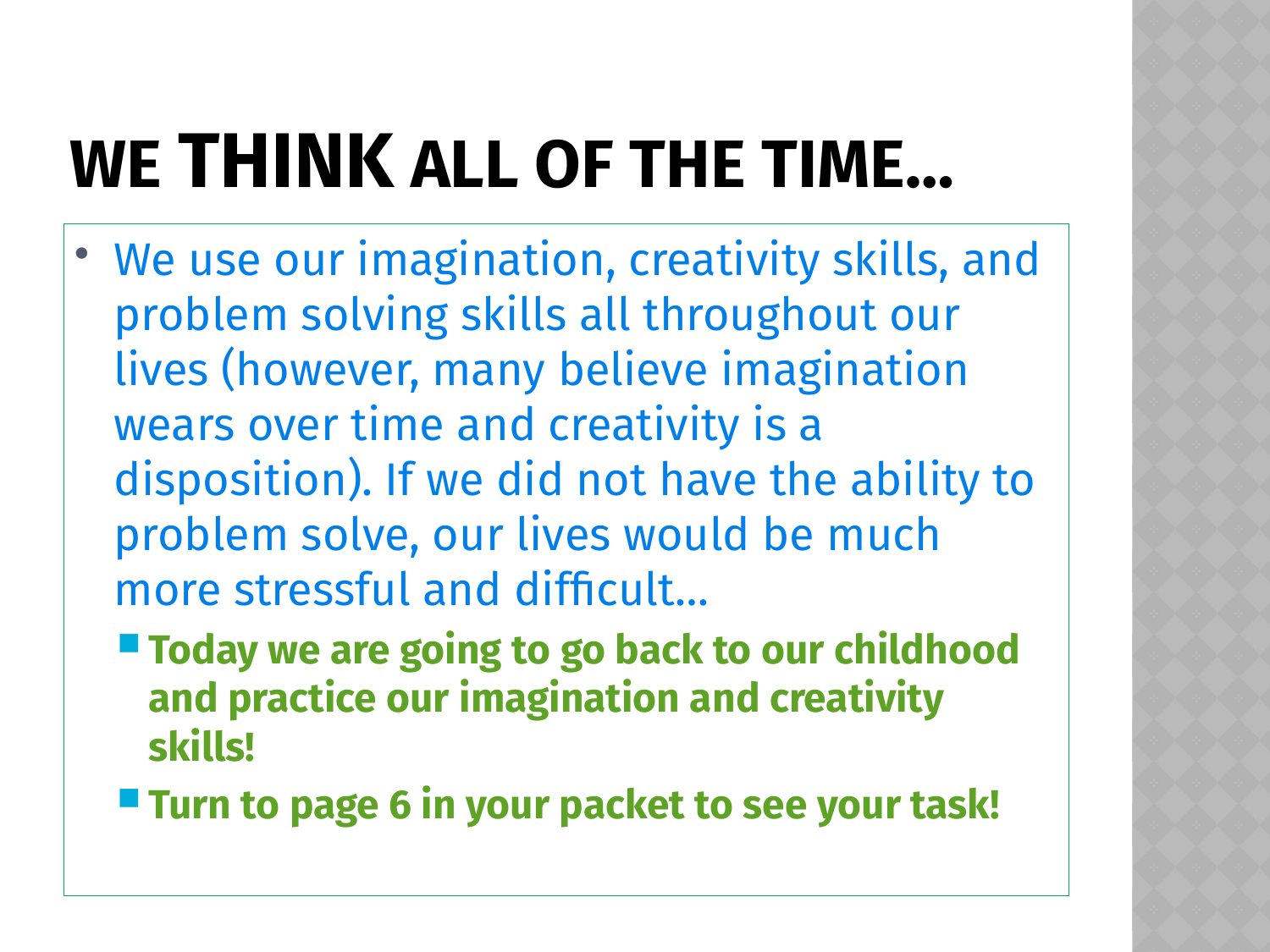

# We think all of the time…
We use our imagination, creativity skills, and problem solving skills all throughout our lives (however, many believe imagination wears over time and creativity is a disposition). If we did not have the ability to problem solve, our lives would be much more stressful and difficult…
Today we are going to go back to our childhood and practice our imagination and creativity skills!
Turn to page 6 in your packet to see your task!